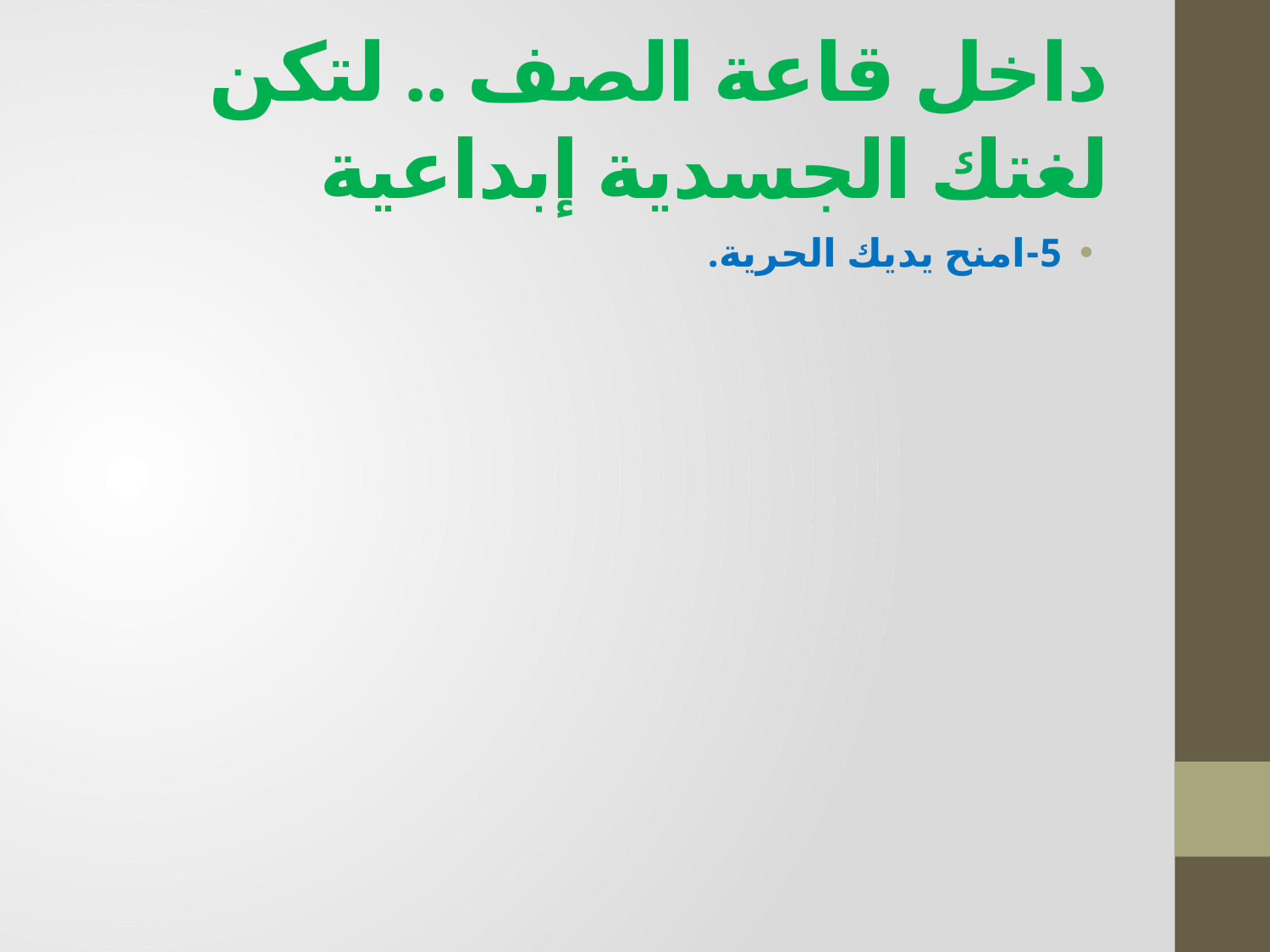

# داخل قاعة الصف .. لتكن لغتك الجسدية إبداعية
5-امنح يديك الحرية.